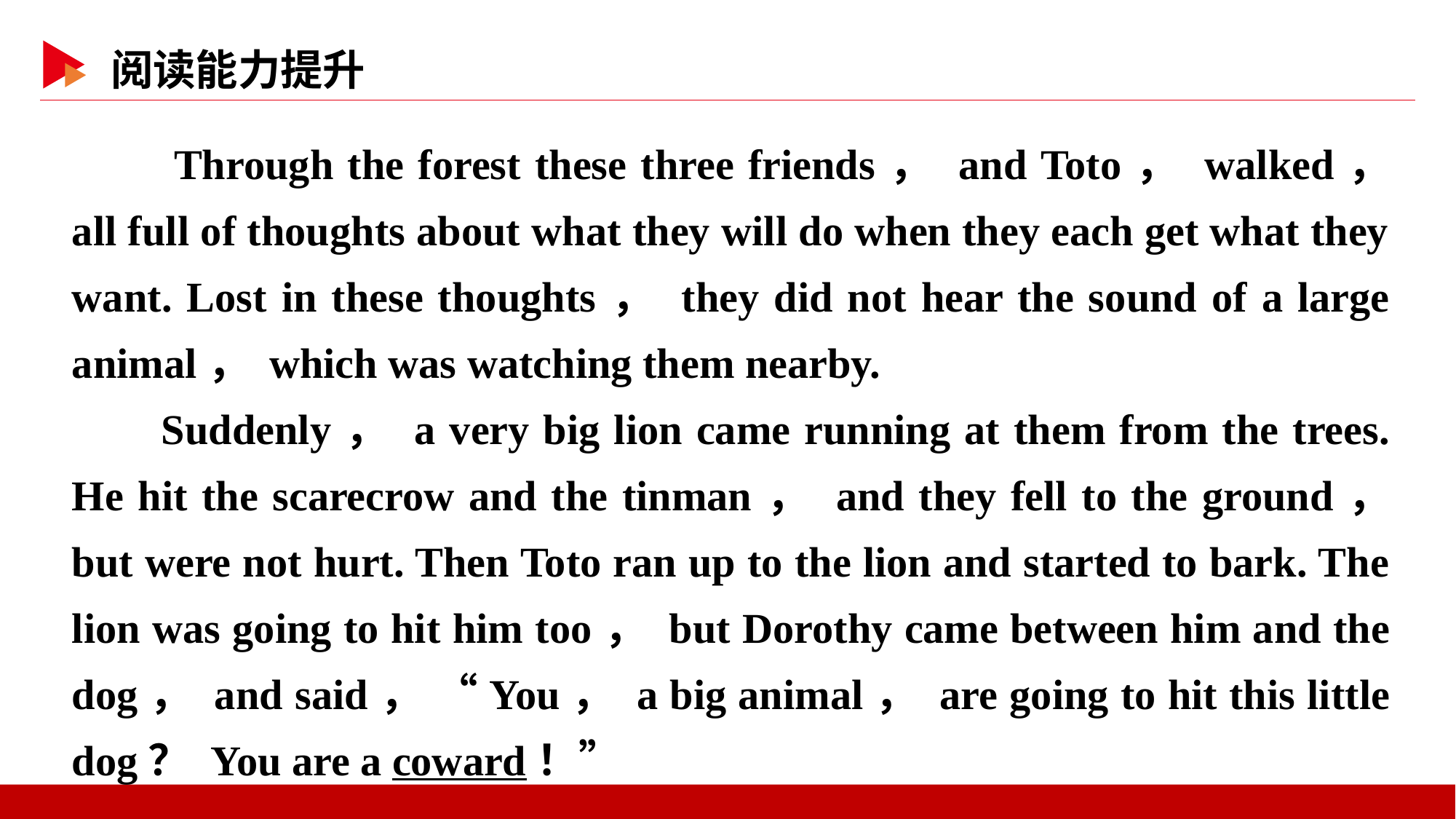

Through the forest these three friends， and Toto， walked， all full of thoughts about what they will do when they each get what they want. Lost in these thoughts， they did not hear the sound of a large animal， which was watching them nearby.
    Suddenly， a very big lion came running at them from the trees. He hit the scarecrow and the tinman， and they fell to the ground， but were not hurt. Then Toto ran up to the lion and started to bark. The lion was going to hit him too， but Dorothy came between him and the dog， and said， “You， a big animal， are going to hit this little dog？ You are a coward！”